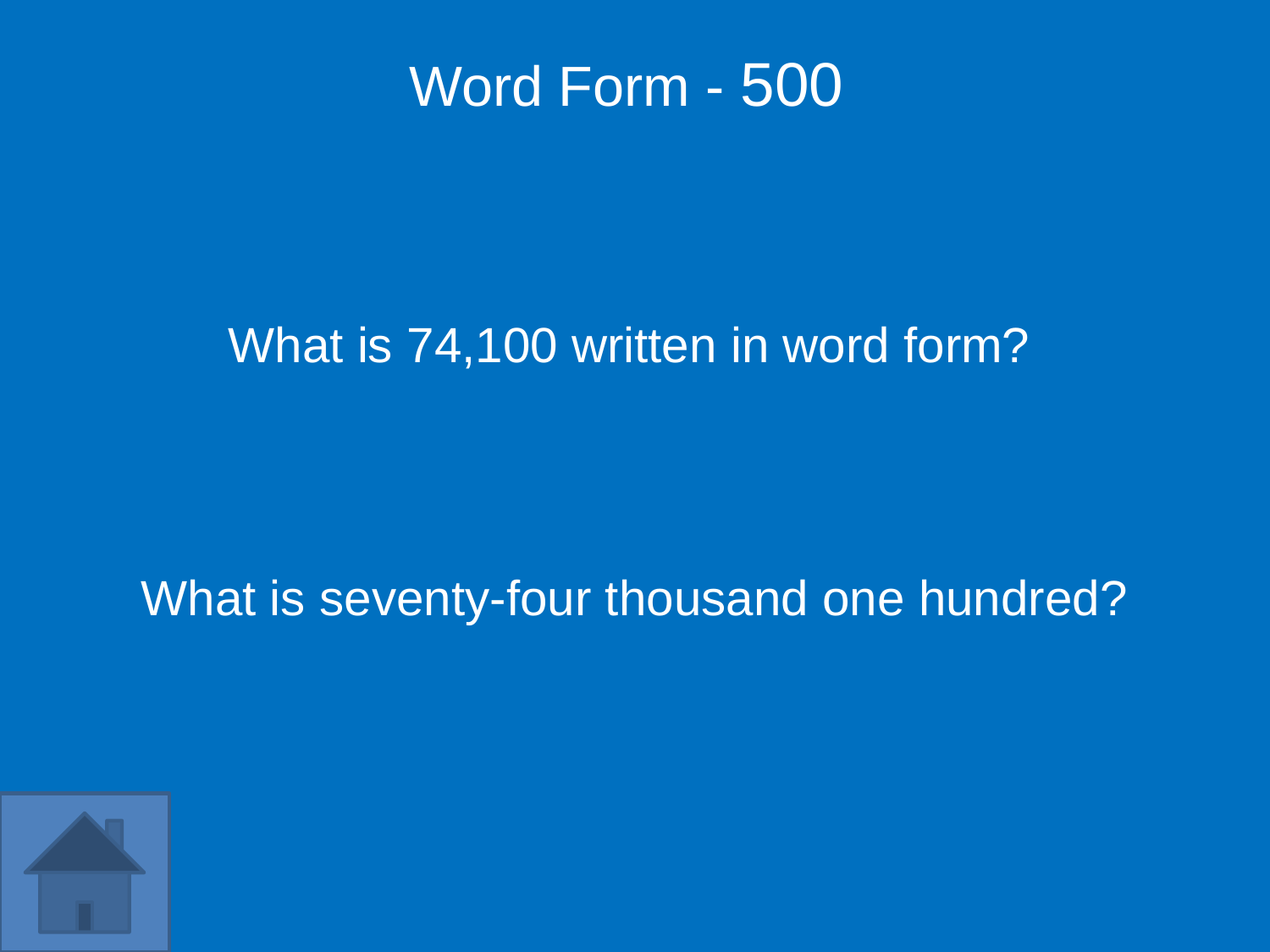

Word Form - 500

What is seventy-four thousand one hundred?

What is 74,100 written in word form?